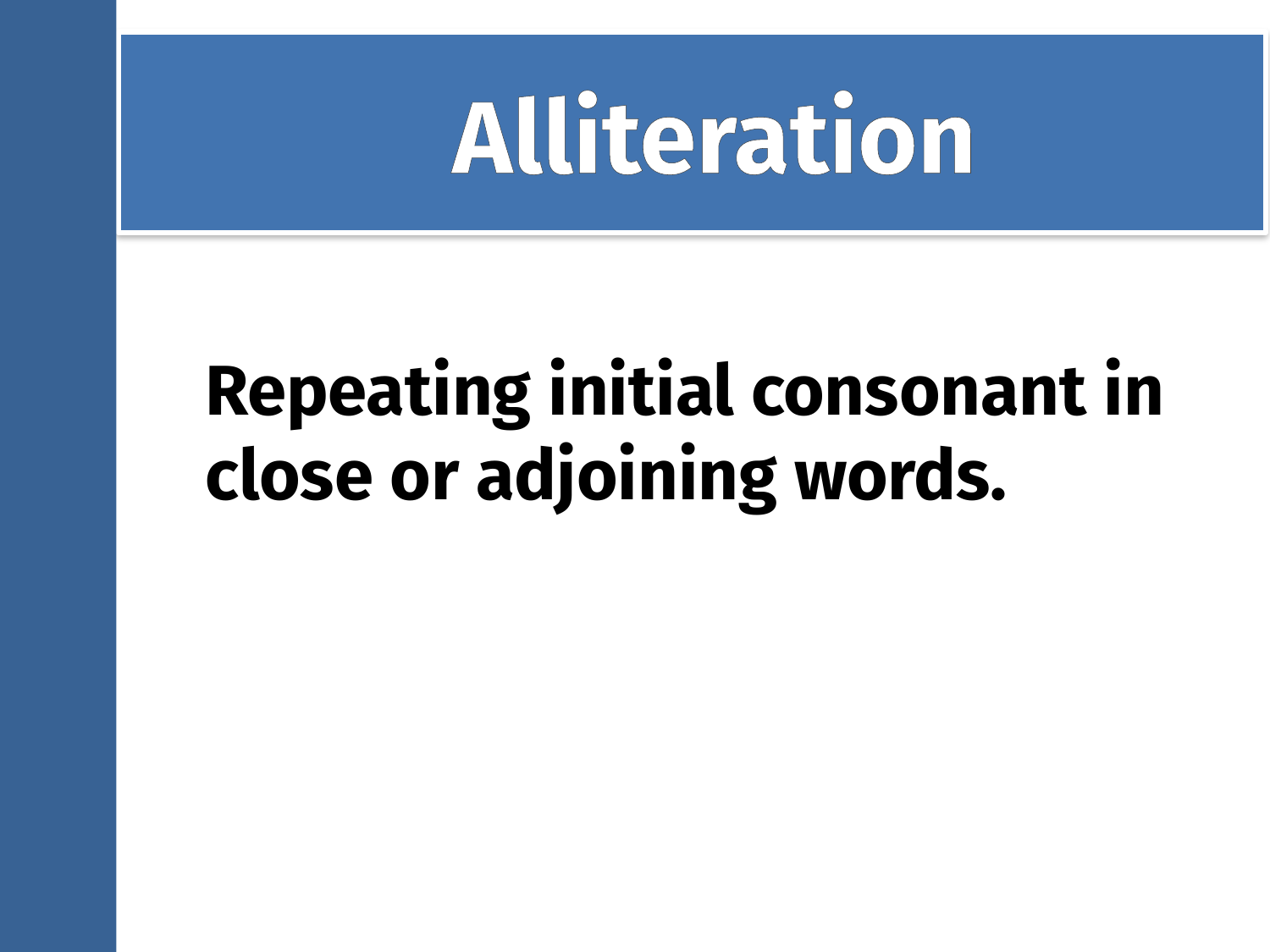

# Alliteration
Repeating initial consonant in close or adjoining words.